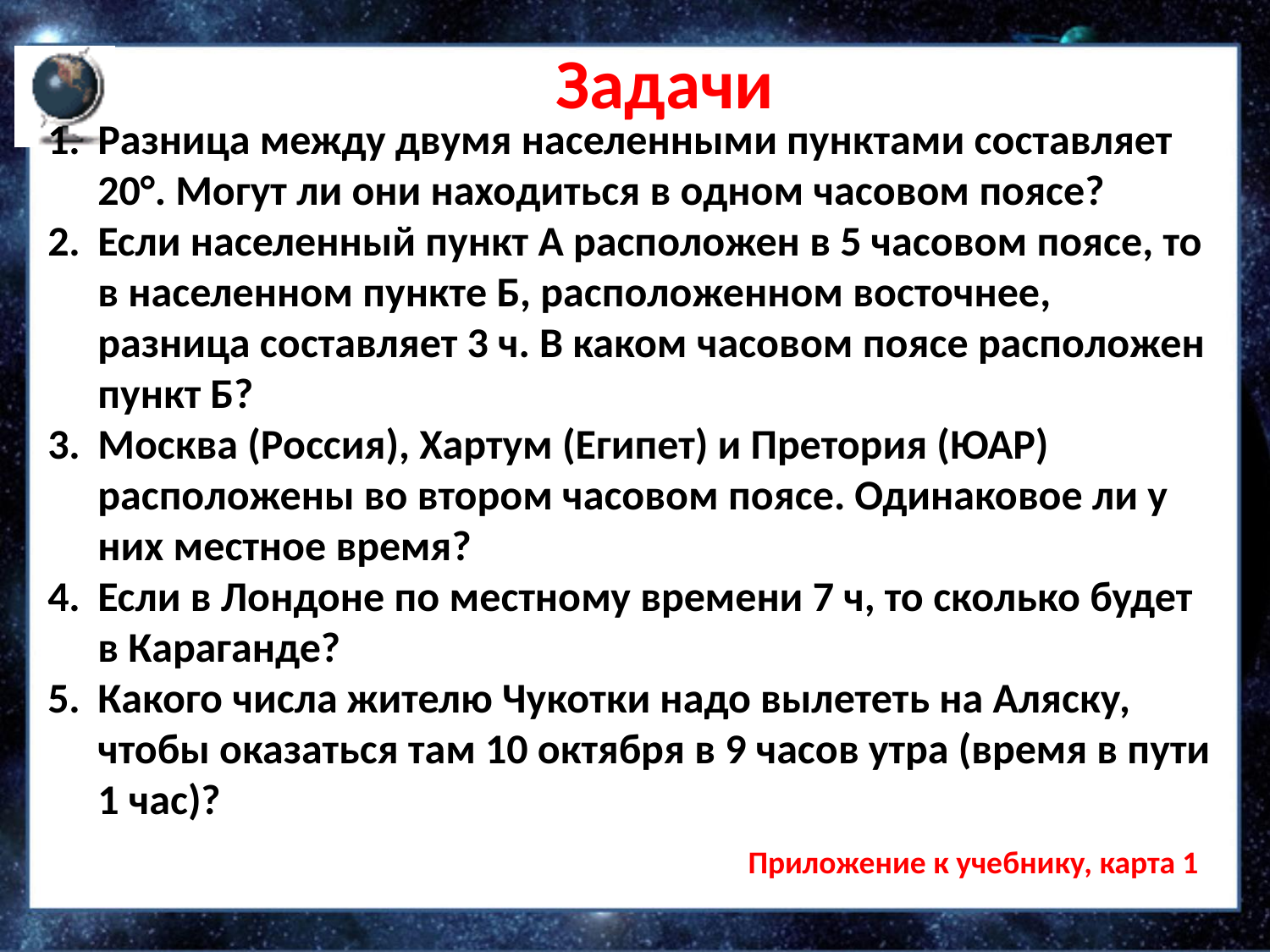

# Задачи
Разница между двумя населенными пунктами состав­ляет 20°. Могут ли они находиться в одном часовом поясе? Нет
Если населенный пункт А расположен в 5 часовом поясе, то в населенном пункте Б, расположенном восточнее, разница составляет 3 ч. В каком часовом поясе расположен пункт Б?                                                                                           8
Москва (Россия), Хартум (Египет) и Претория (ЮАР) расположены во втором часовом поясе. Одинаковое ли у них местное время?                                                                Нет
Если в Лондоне по местному времени 7 ч, то сколько будет в Караганде?                                                                           12 часов
Какого числа жителю Чукотки надо вылететь на Аляску, чтобы оказаться там 10 октября в 9 часов утра (время в пути 1 час)?
        Если на Аляске 10 октября, 9 часов утра, то на Чукотке  11 октября, 7 часов утра.  Вылетаем с  Чукотки 11 октября в 6 часов, а прилетим на Аляску — 10 октября в 9 утра.

Приложение к учебнику, карта 1